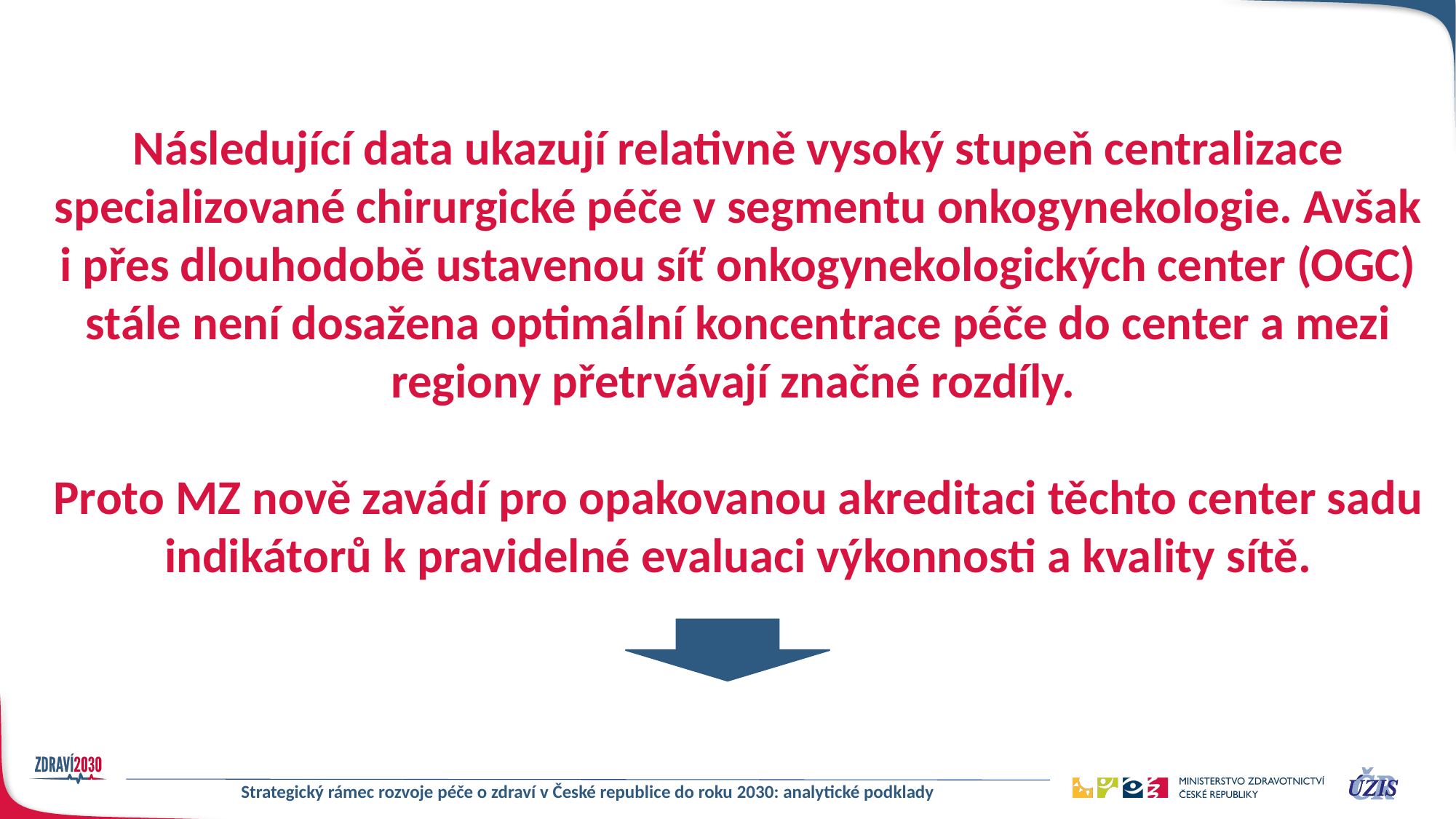

Následující data ukazují relativně vysoký stupeň centralizace specializované chirurgické péče v segmentu onkogynekologie. Avšak i přes dlouhodobě ustavenou síť onkogynekologických center (OGC) stále není dosažena optimální koncentrace péče do center a mezi regiony přetrvávají značné rozdíly.

Proto MZ nově zavádí pro opakovanou akreditaci těchto center sadu indikátorů k pravidelné evaluaci výkonnosti a kvality sítě.